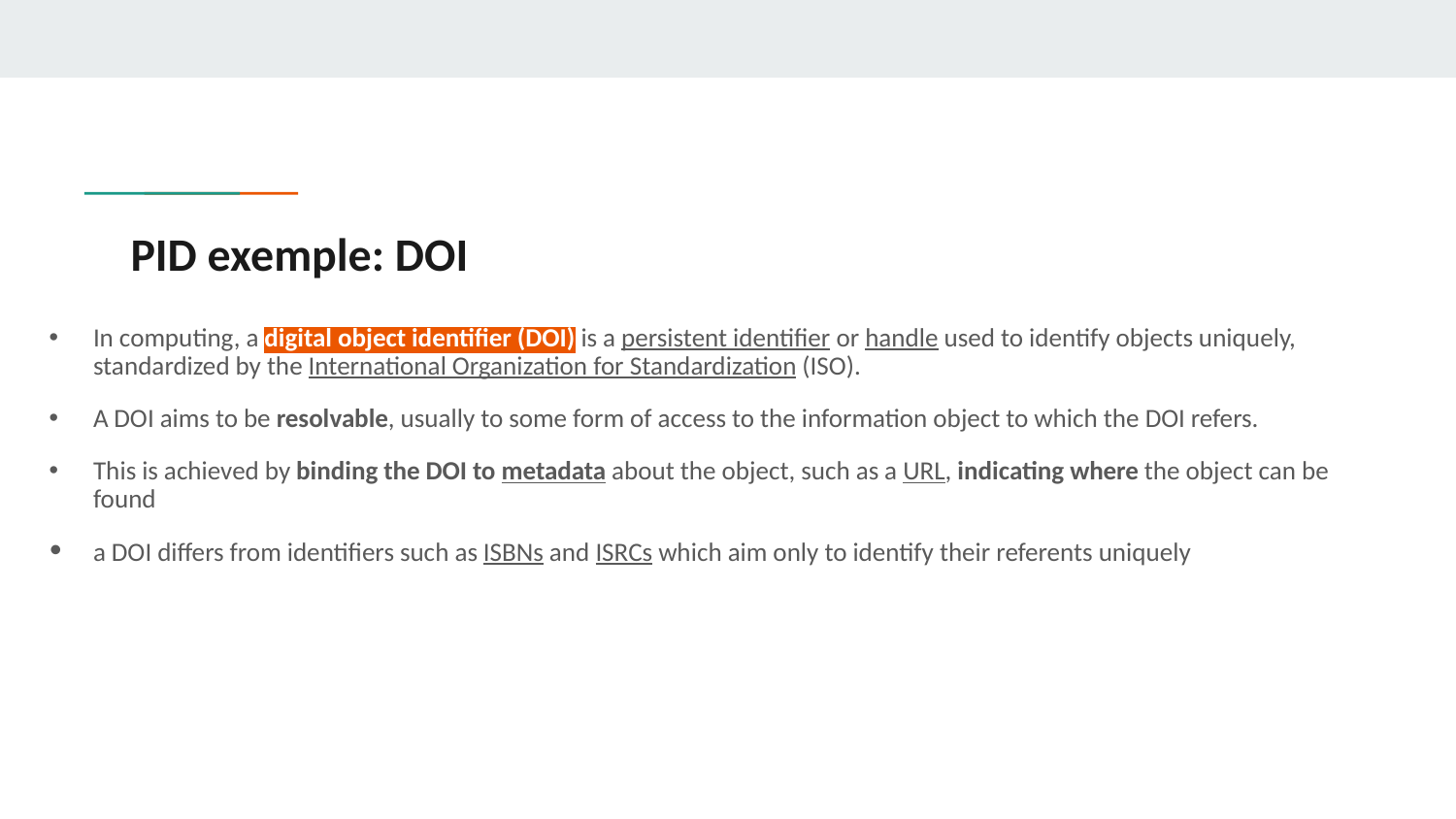

# PID exemple: DOI
In computing, a digital object identifier (DOI) is a persistent identifier or handle used to identify objects uniquely, standardized by the International Organization for Standardization (ISO).
A DOI aims to be resolvable, usually to some form of access to the information object to which the DOI refers.
This is achieved by binding the DOI to metadata about the object, such as a URL, indicating where the object can be found
a DOI differs from identifiers such as ISBNs and ISRCs which aim only to identify their referents uniquely